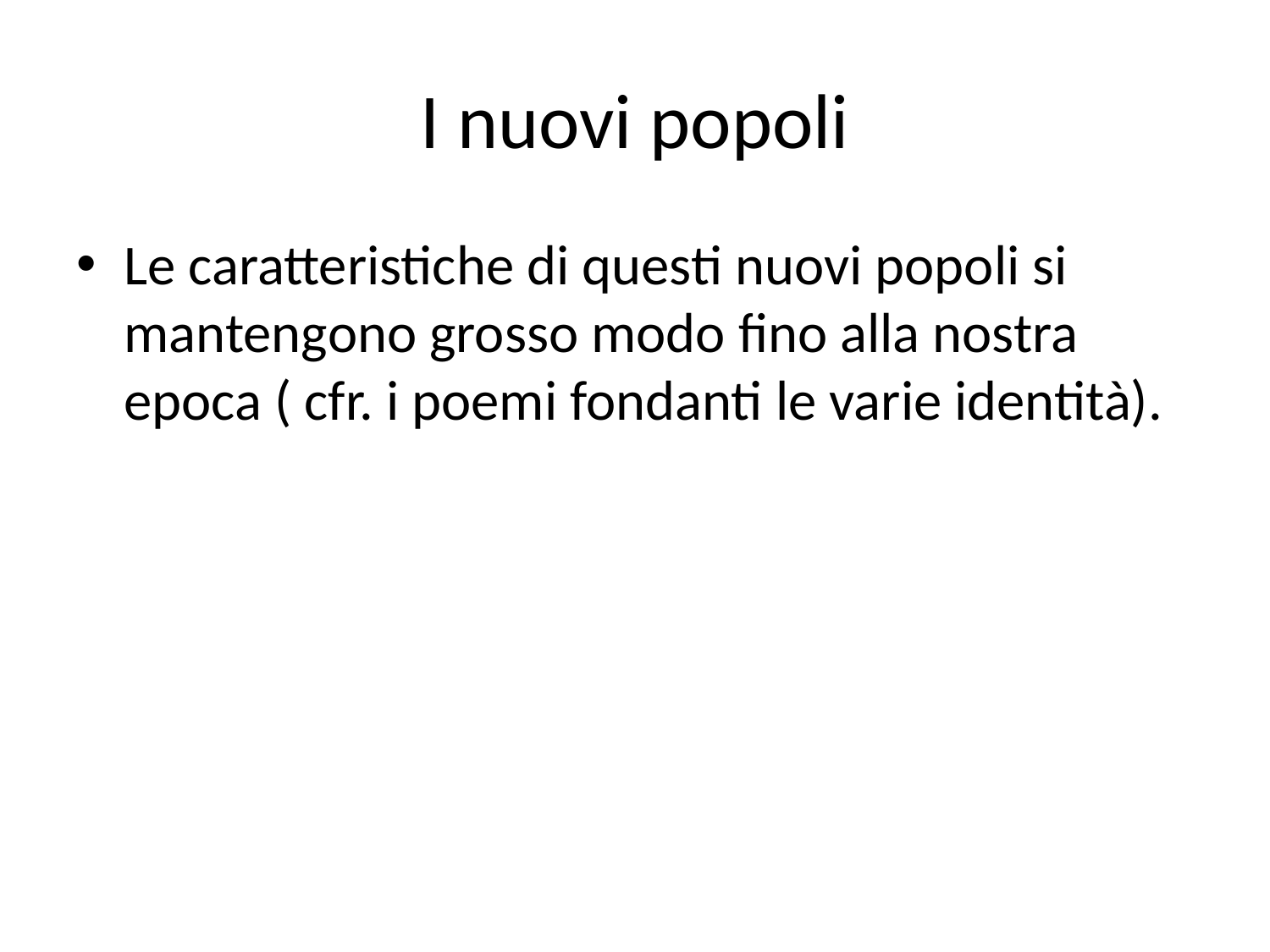

# I nuovi popoli
Le caratteristiche di questi nuovi popoli si mantengono grosso modo fino alla nostra epoca ( cfr. i poemi fondanti le varie identità).